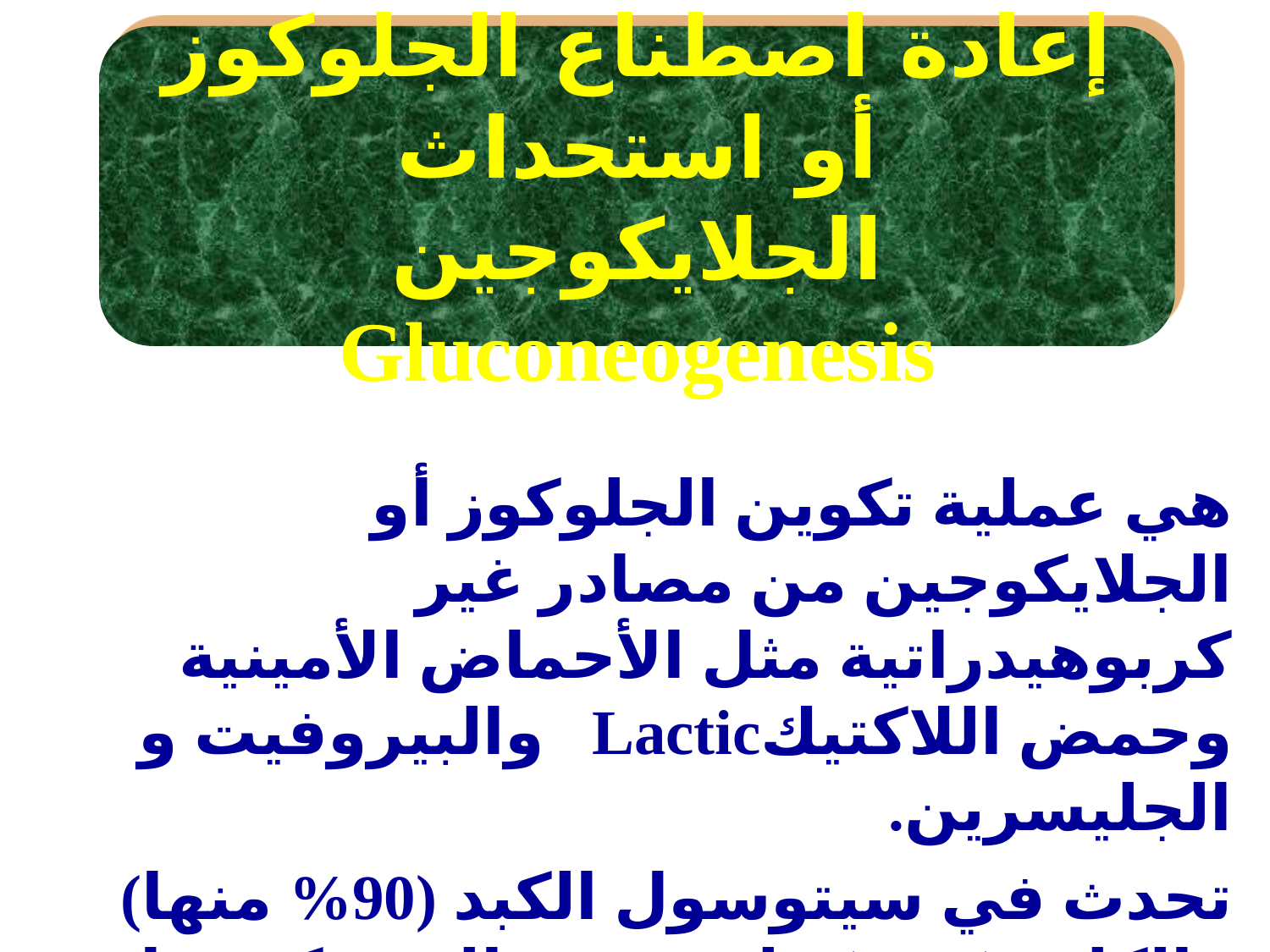

إعادة اصطناع الجلوكوز أو استحداث الجلايكوجين Gluconeogenesis
هي عملية تكوين الجلوكوز أو الجلايكوجين من مصادر غير كربوهيدراتية مثل الأحماض الأمينية وحمض اللاكتيكLactic   والبيروفيت و الجليسرين.
تحدث في سيتوسول الكبد (90% منها) والكلية (10%) وليس في الميتوكندريا.